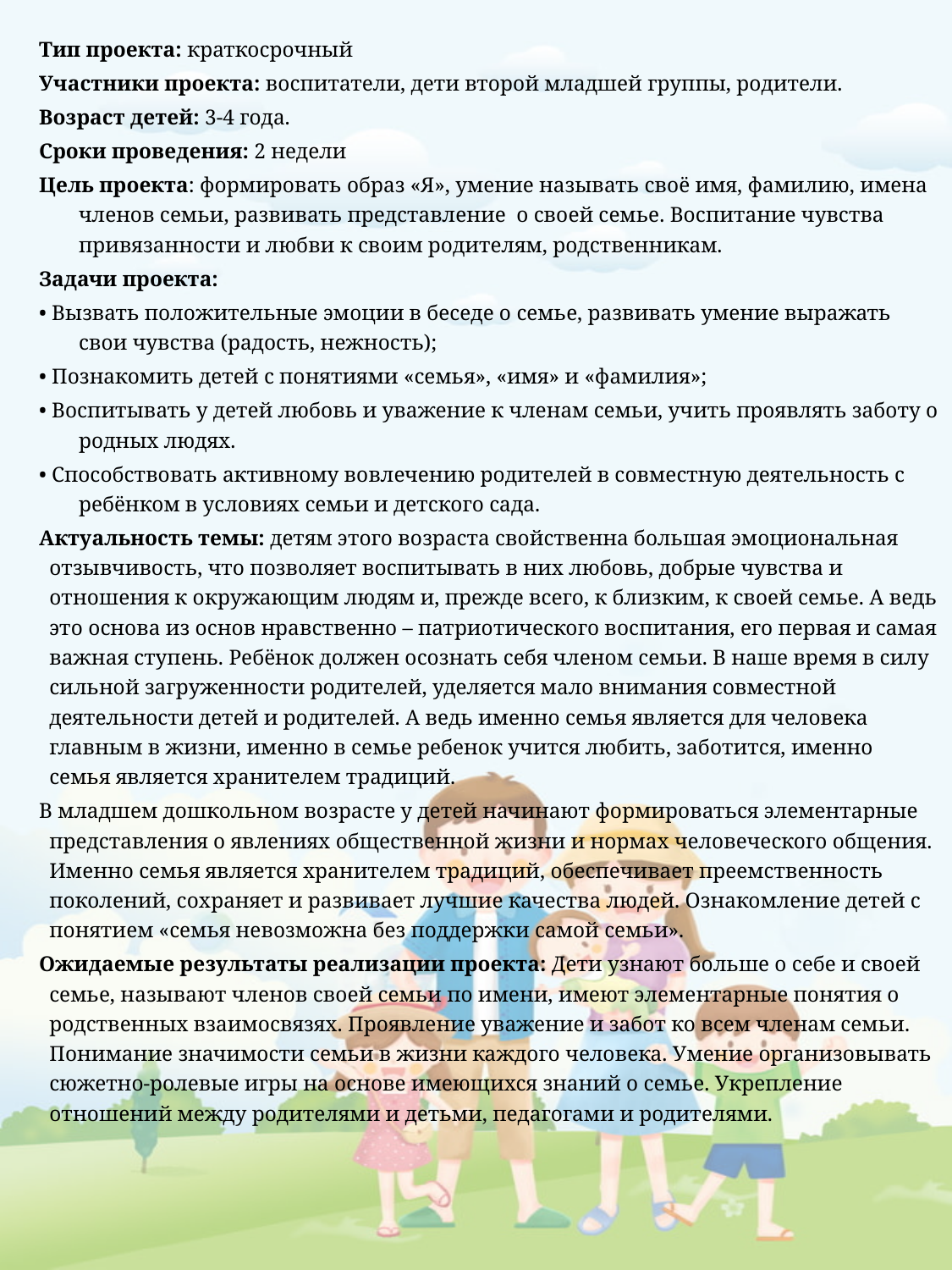

Тип проекта: краткосрочный
Участники проекта: воспитатели, дети второй младшей группы, родители.
Возраст детей: 3-4 года.
Сроки проведения: 2 недели
Цель проекта: формировать образ «Я», умение называть своё имя, фамилию, имена членов семьи, развивать представление  о своей семье. Воспитание чувства привязанности и любви к своим родителям, родственникам.
Задачи проекта:
• Вызвать положительные эмоции в беседе о семье, развивать умение выражать свои чувства (радость, нежность);
• Познакомить детей с понятиями «семья», «имя» и «фамилия»;
• Воспитывать у детей любовь и уважение к членам семьи, учить проявлять заботу о родных людях.
• Способствовать активному вовлечению родителей в совместную деятельность с ребёнком в условиях семьи и детского сада.
Актуальность темы: детям этого возраста свойственна большая эмоциональная отзывчивость, что позволяет воспитывать в них любовь, добрые чувства и отношения к окружающим людям и, прежде всего, к близким, к своей семье. А ведь это основа из основ нравственно – патриотического воспитания, его первая и самая важная ступень. Ребёнок должен осознать себя членом семьи. В наше время в силу сильной загруженности родителей, уделяется мало внимания совместной деятельности детей и родителей. А ведь именно семья является для человека главным в жизни, именно в семье ребенок учится любить, заботится, именно семья является хранителем традиций.
В младшем дошкольном возрасте у детей начинают формироваться элементарные представления о явлениях общественной жизни и нормах человеческого общения. Именно семья является хранителем традиций, обеспечивает преемственность поколений, сохраняет и развивает лучшие качества людей. Ознакомление детей с понятием «семья невозможна без поддержки самой семьи».
Ожидаемые результаты реализации проекта: Дети узнают больше о себе и своей семье, называют членов своей семьи по имени, имеют элементарные понятия о родственных взаимосвязях. Проявление уважение и забот ко всем членам семьи. Понимание значимости семьи в жизни каждого человека. Умение организовывать сюжетно-ролевые игры на основе имеющихся знаний о семье. Укрепление отношений между родителями и детьми, педагогами и родителями.